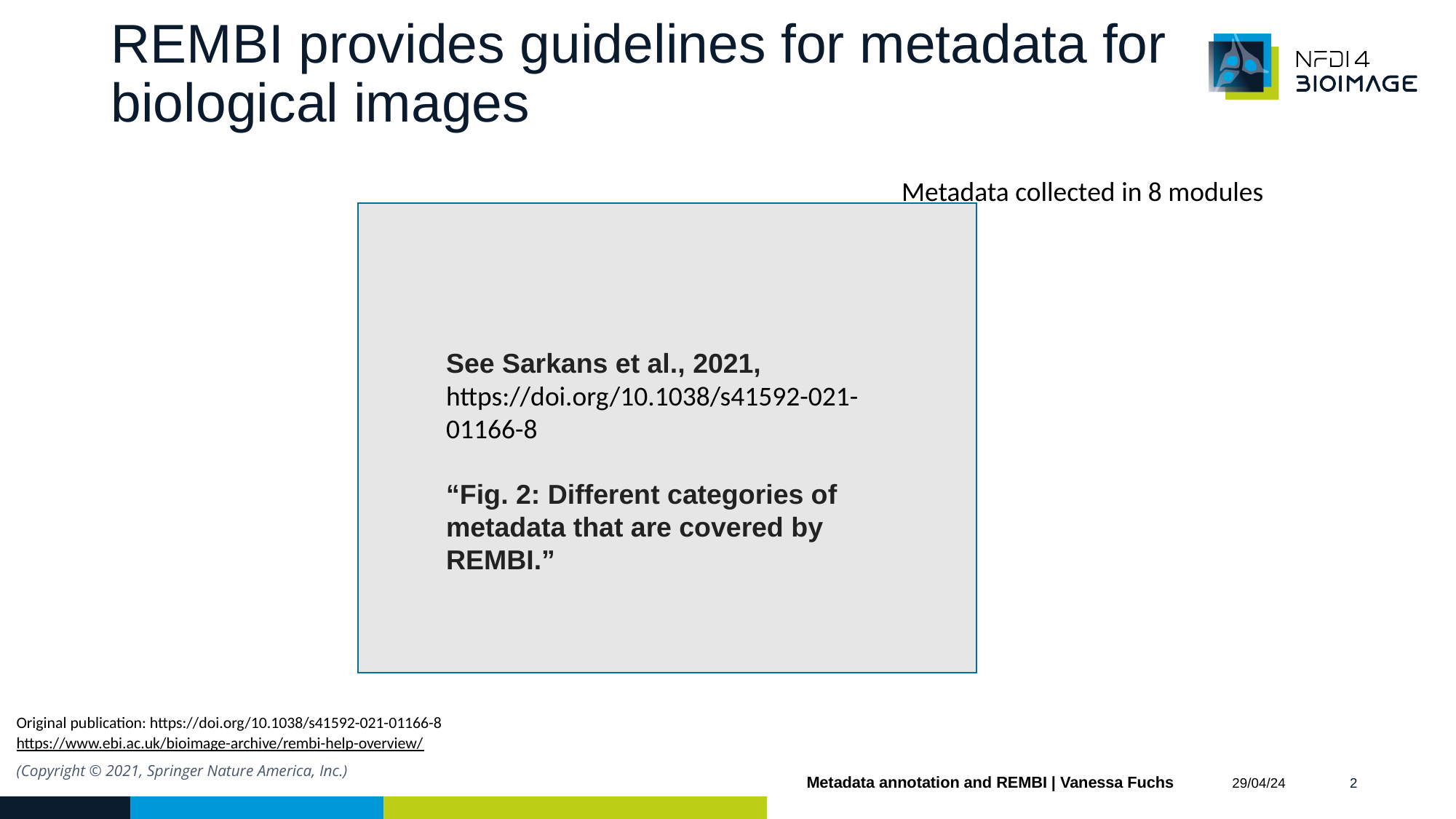

# REMBI provides guidelines for metadata for biological images
Metadata collected in 8 modules

See Sarkans et al., 2021, https://doi.org/10.1038/s41592-021-01166-8

“Fig. 2: Different categories of metadata that are covered by REMBI.”
Original publication: https://doi.org/10.1038/s41592-021-01166-8
https://www.ebi.ac.uk/bioimage-archive/rembi-help-overview/

(Copyright © 2021, Springer Nature America, Inc.)
29/04/24
2